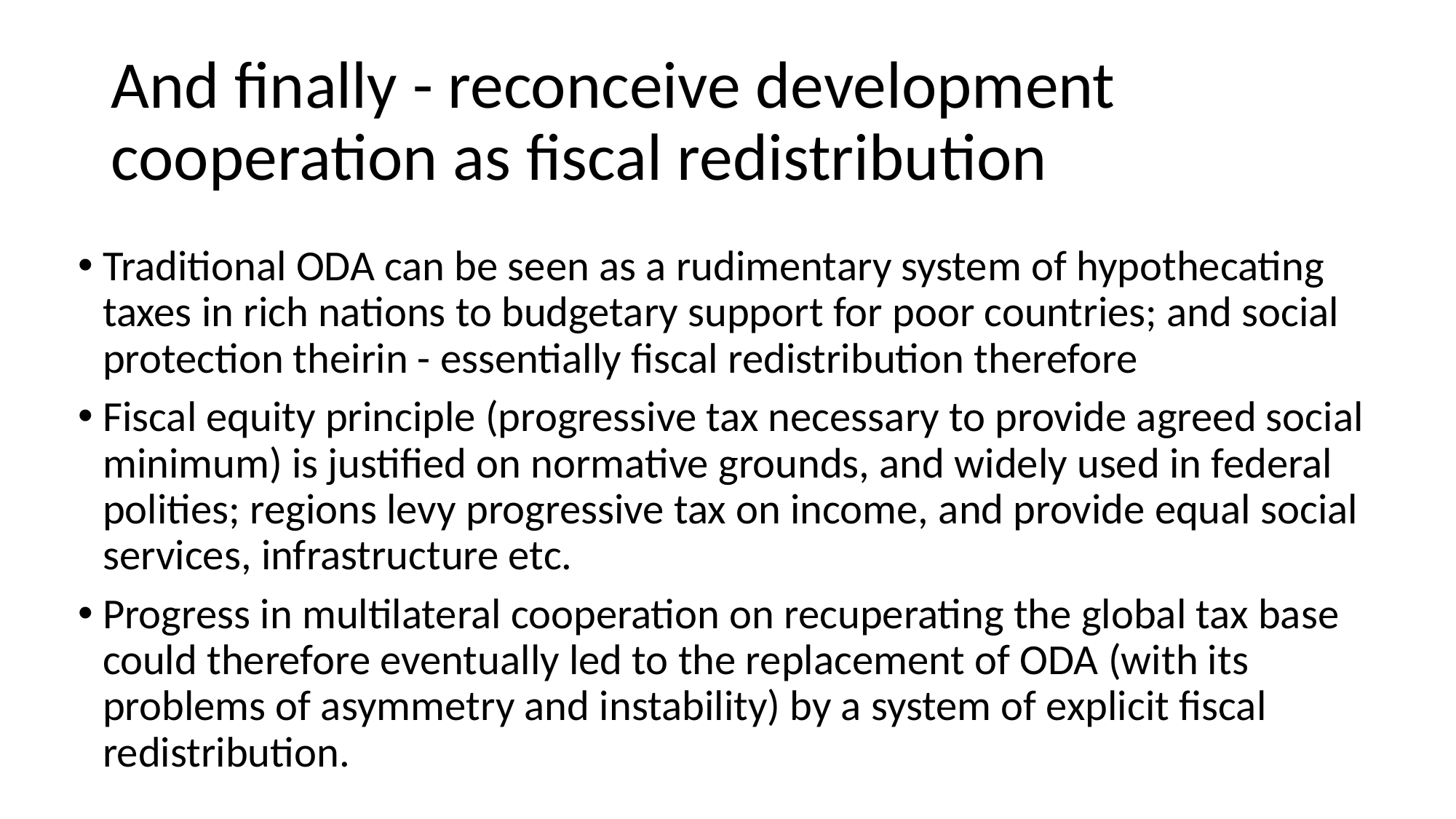

# And finally - reconceive development cooperation as fiscal redistribution
Traditional ODA can be seen as a rudimentary system of hypothecating taxes in rich nations to budgetary support for poor countries; and social protection theirin - essentially fiscal redistribution therefore
Fiscal equity principle (progressive tax necessary to provide agreed social minimum) is justified on normative grounds, and widely used in federal polities; regions levy progressive tax on income, and provide equal social services, infrastructure etc.
Progress in multilateral cooperation on recuperating the global tax base could therefore eventually led to the replacement of ODA (with its problems of asymmetry and instability) by a system of explicit fiscal redistribution.